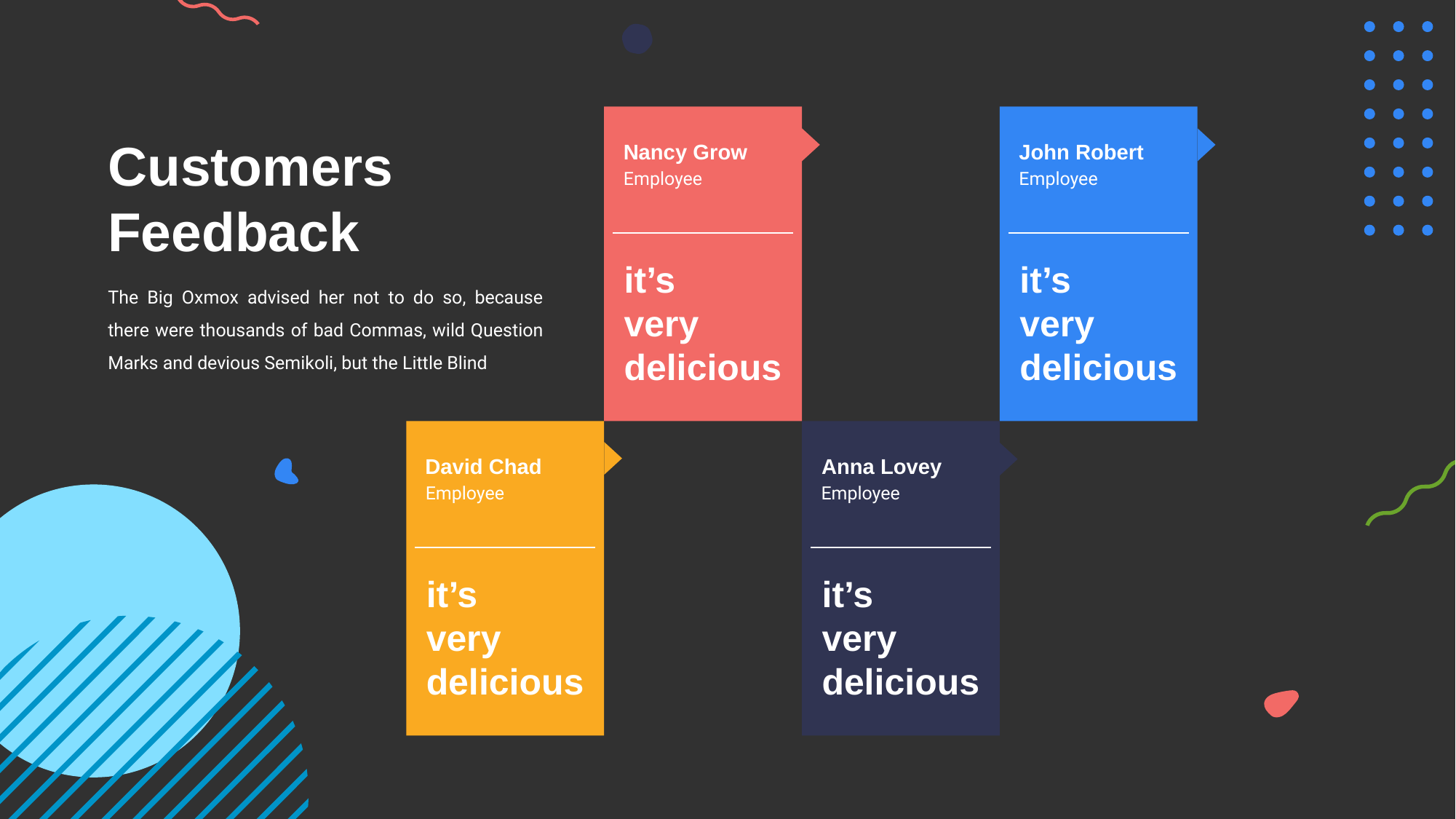

# Customers Feedback
Nancy Grow
John Robert
Employee
Employee
it’s
very
delicious
it’s
very
delicious
The Big Oxmox advised her not to do so, because there were thousands of bad Commas, wild Question Marks and devious Semikoli, but the Little Blind

David Chad
Anna Lovey

Employee
Employee

it’s
very
delicious
it’s
very
delicious